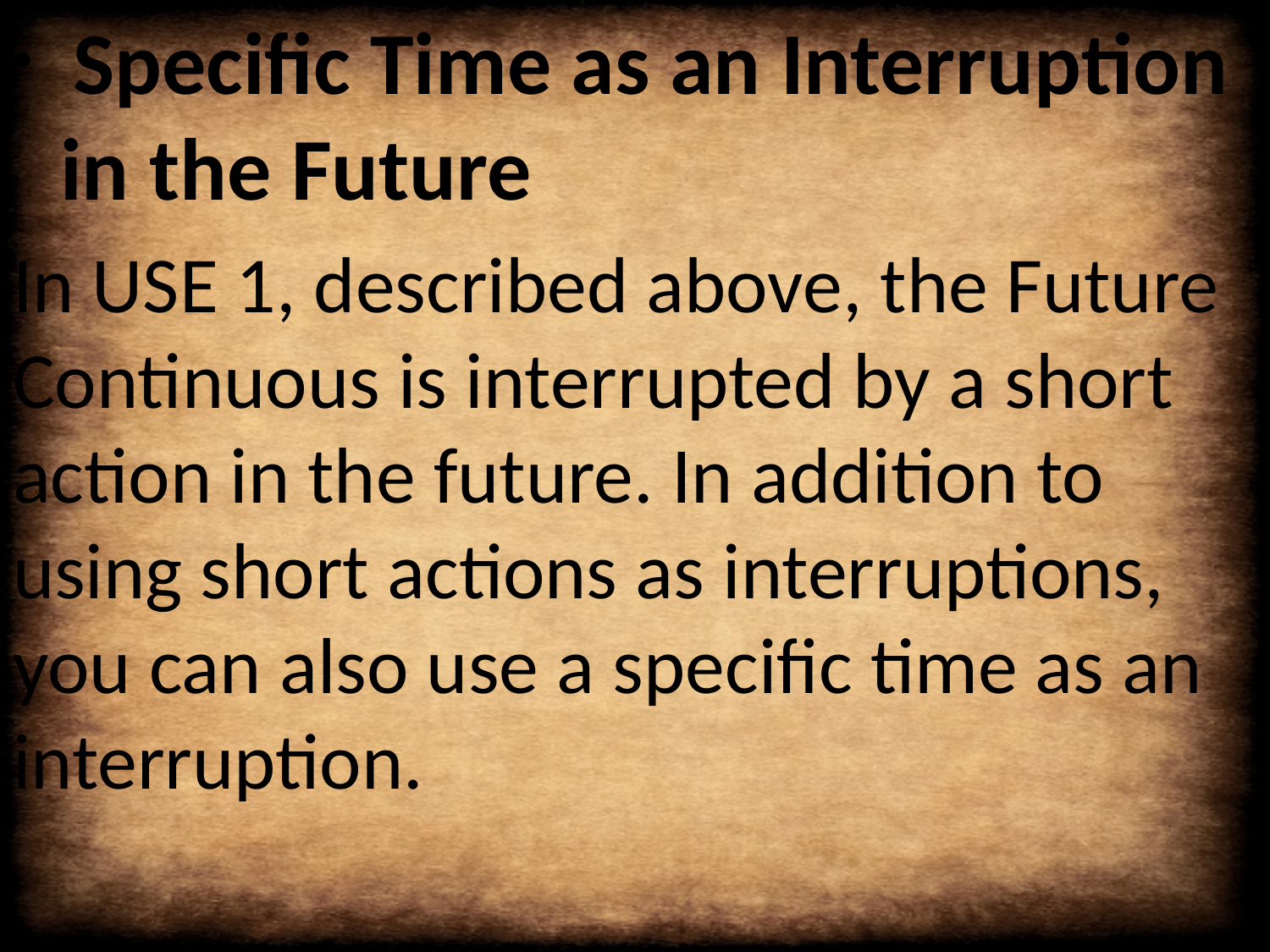

Specific Time as an Interruption in the Future
In USE 1, described above, the Future Continuous is interrupted by a short action in the future. In addition to using short actions as interruptions, you can also use a specific time as an interruption.